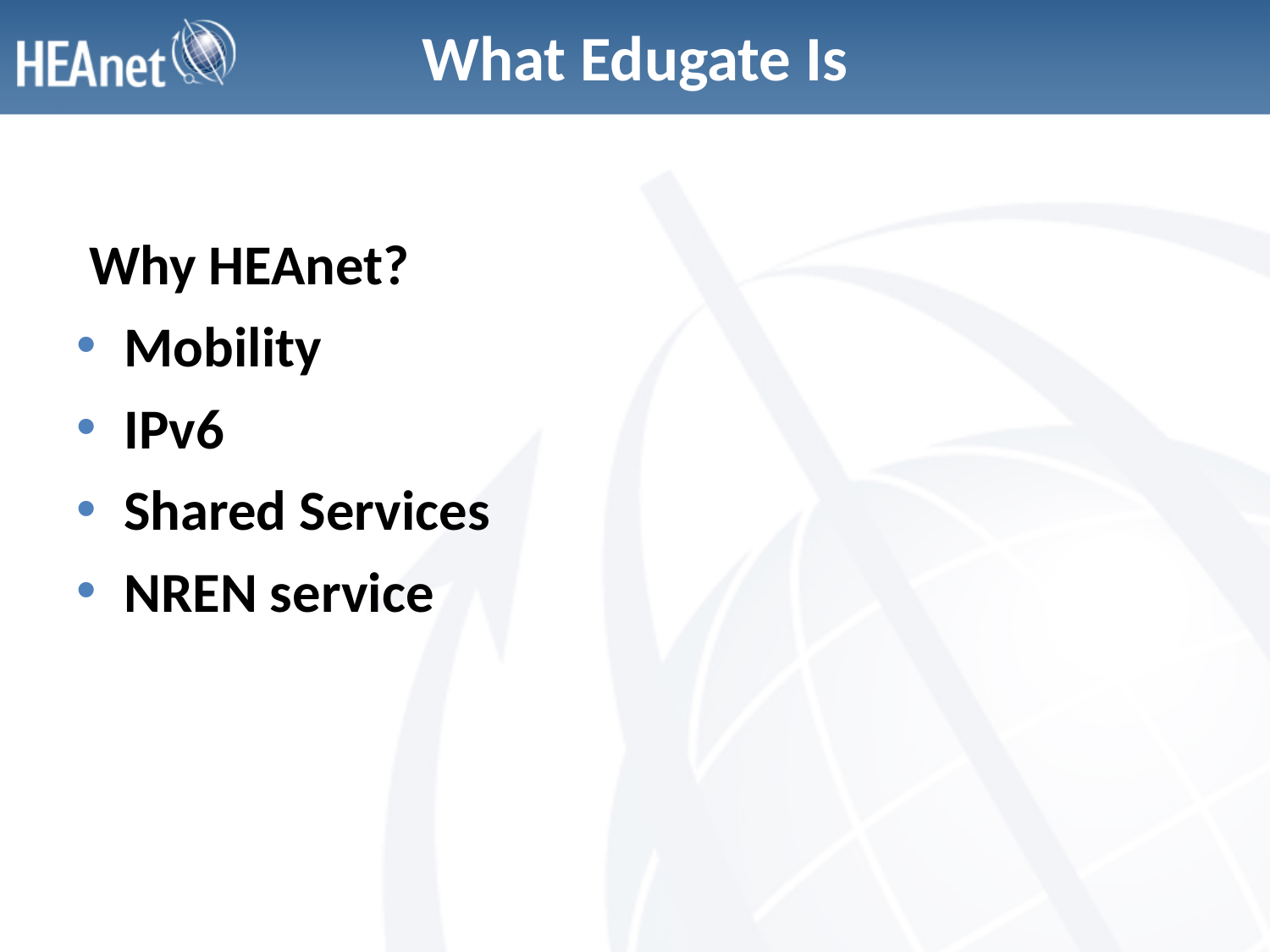

# What Edugate Is
 Why HEAnet?
Mobility
IPv6
Shared Services
NREN service